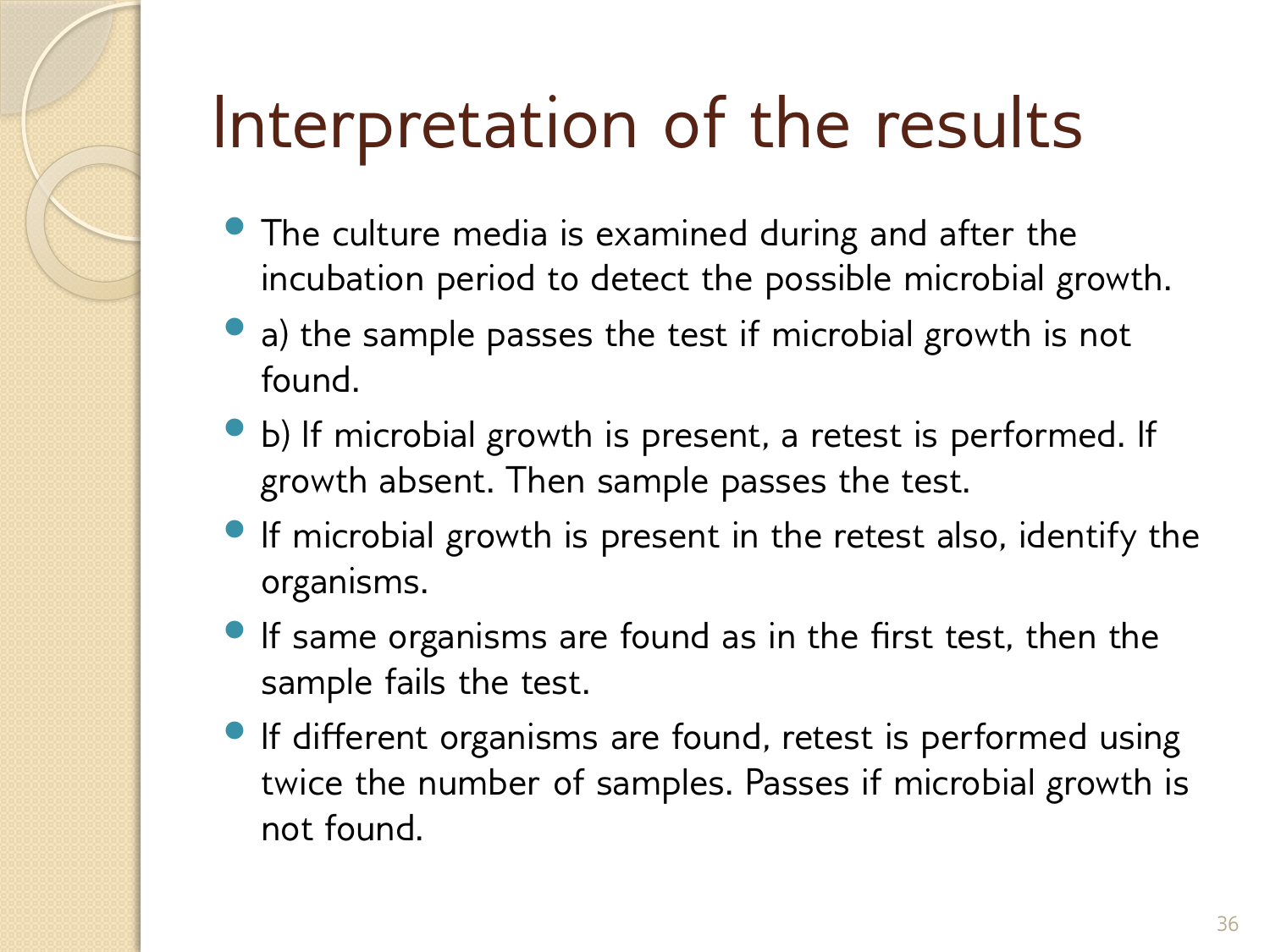

# Interpretation of the results
The culture media is examined during and after the incubation period to detect the possible microbial growth.
a) the sample passes the test if microbial growth is not found.
b) If microbial growth is present, a retest is performed. If growth absent. Then sample passes the test.
If microbial growth is present in the retest also, identify the organisms.
If same organisms are found as in the first test, then the sample fails the test.
If different organisms are found, retest is performed using twice the number of samples. Passes if microbial growth is not found.
36